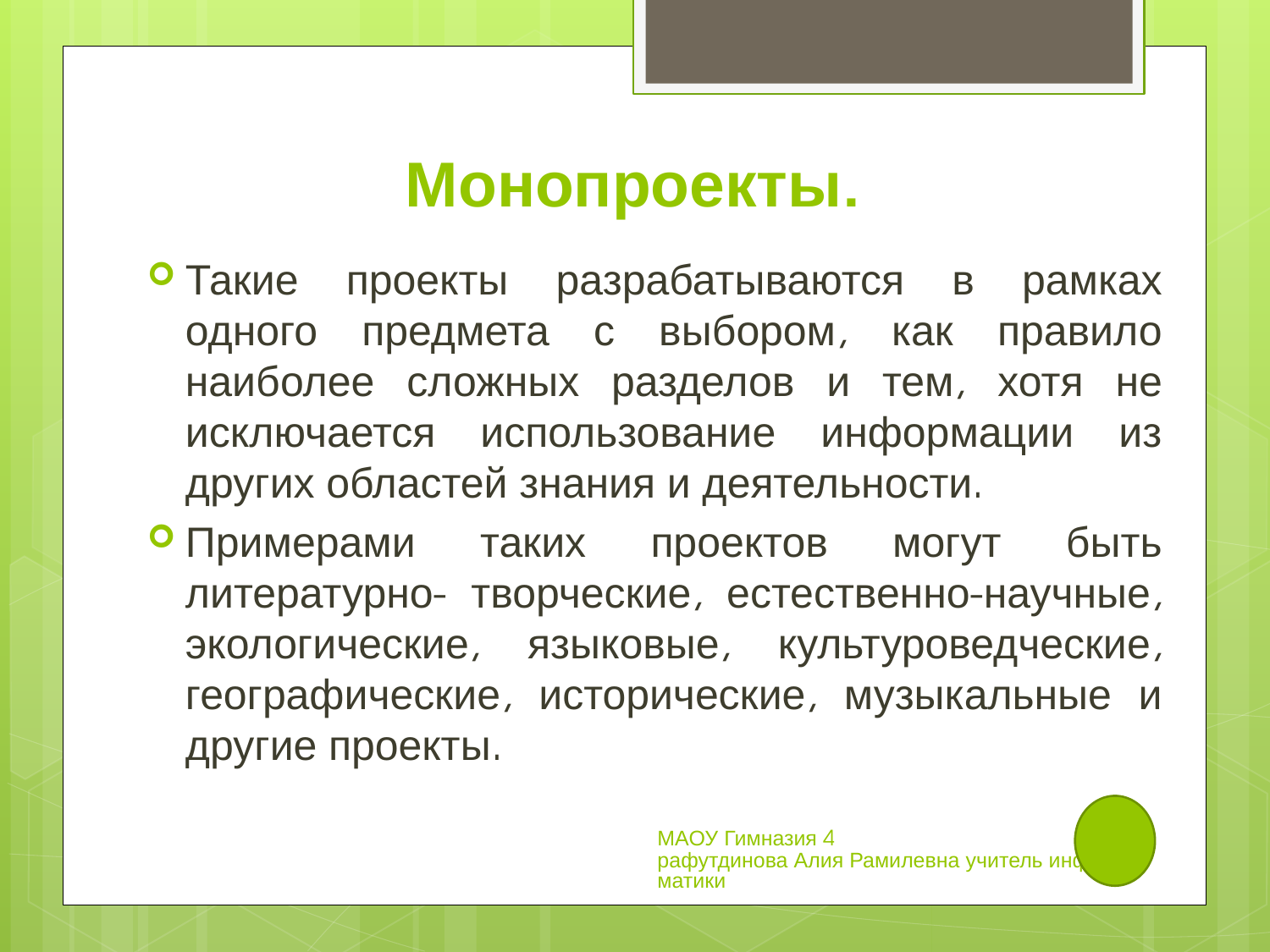

# Монопроекты.
Такие проекты разрабатываются в рамках одного предмета с выбором, как правило наиболее сложных разделов и тем, хотя не исключается использование информации из других областей знания и деятельности.
Примерами таких проектов могут быть литературно- творческие, естественно-научные, экологические, языковые, культуроведческие, географические, исторические, музыкальные и другие проекты.

МАОУ Гимназия 4                                          Шарафутдинова Алия Рамилевна учитель информатики